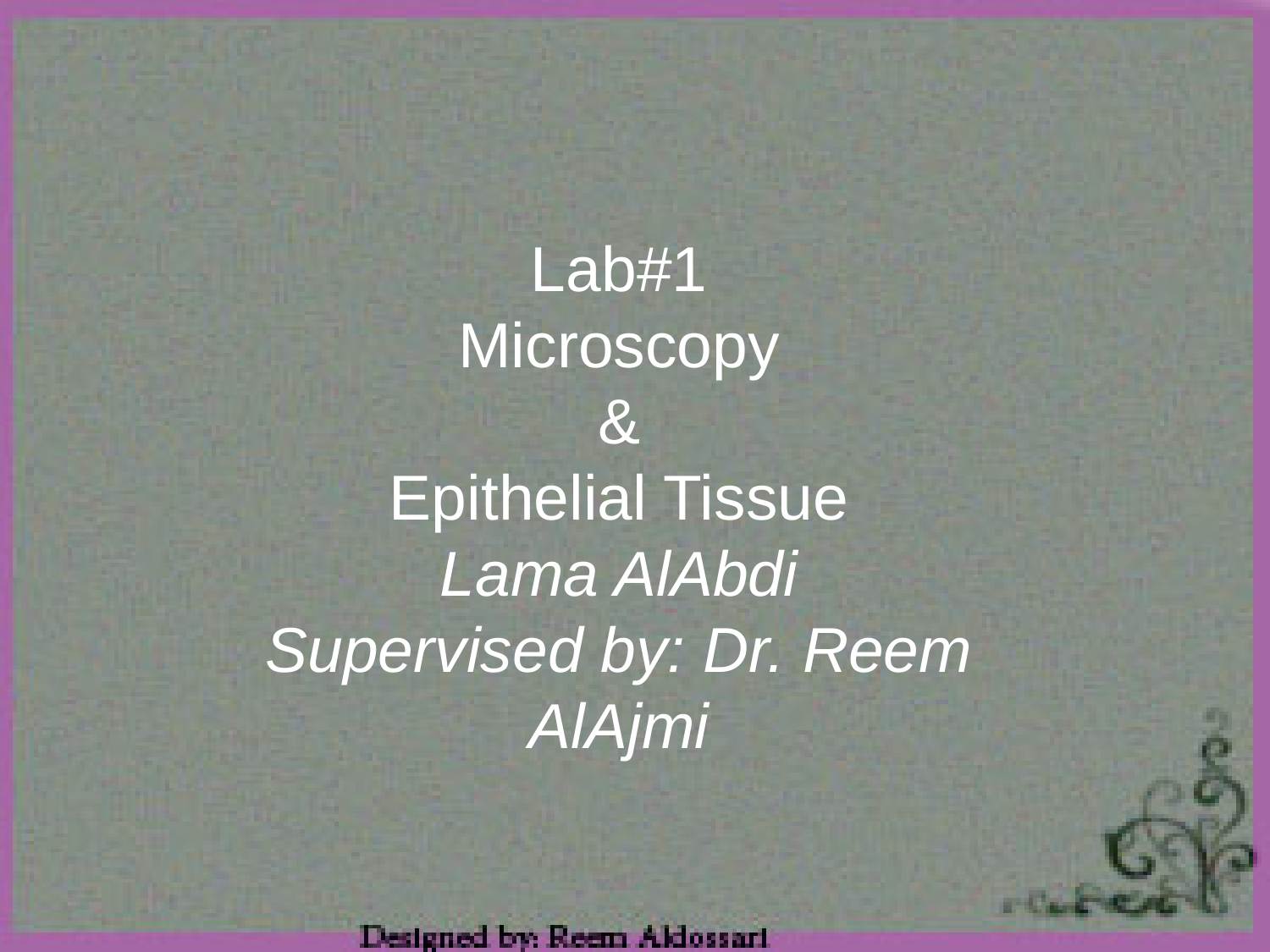

Lab#1
Microscopy
&
Epithelial Tissue
Lama AlAbdi
Supervised by: Dr. Reem AlAjmi